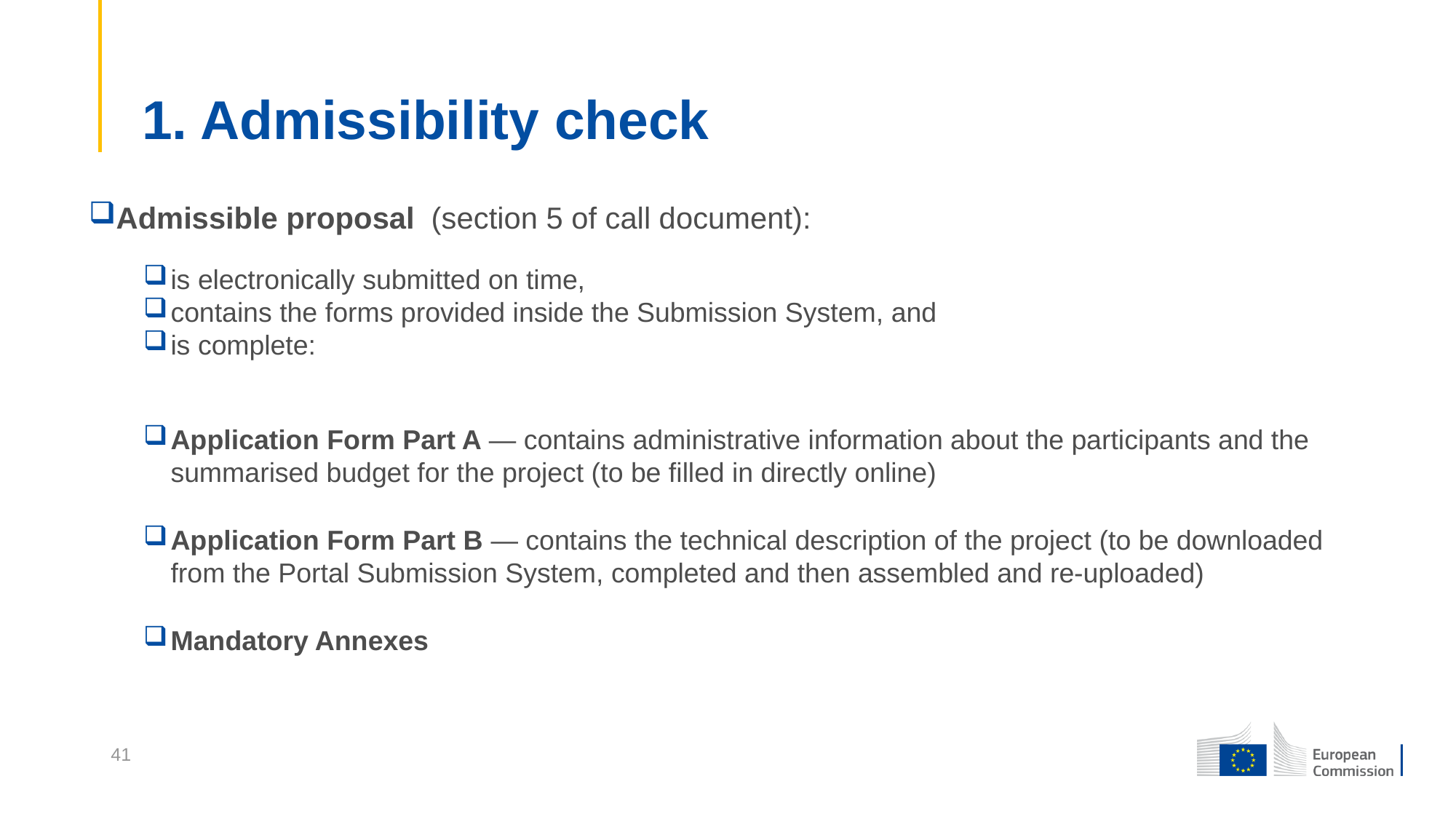

# 1. Admissibility check
Admissible proposal  (section 5 of call document):
is electronically submitted on time,
contains the forms provided inside the Submission System, and
is complete:

Application Form Part A — contains administrative information about the participants and the summarised budget for the project (to be filled in directly online)
Application Form Part B — contains the technical description of the project (to be downloaded from the Portal Submission System, completed and then assembled and re-uploaded)
Mandatory Annexes

41